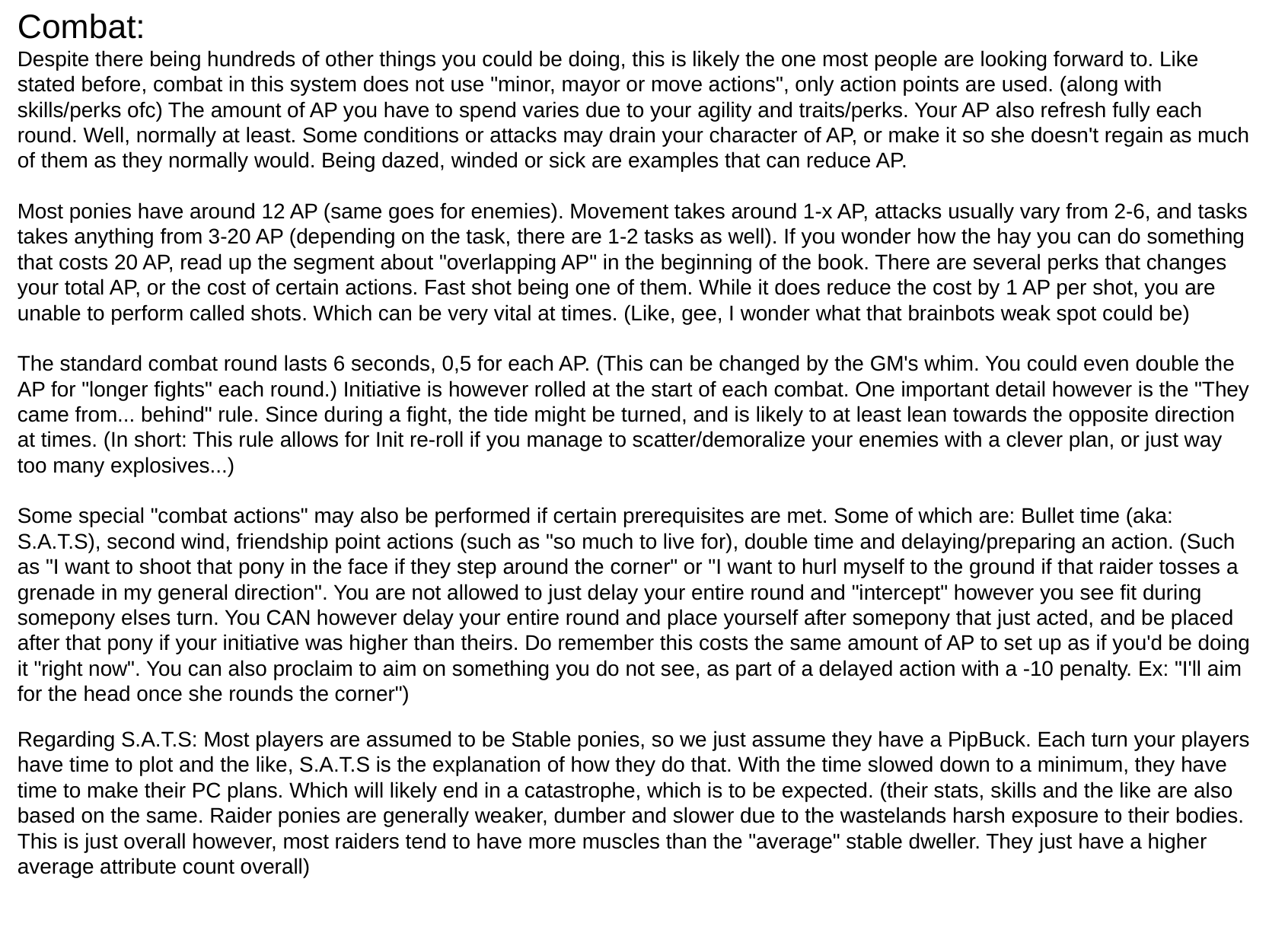

Combat:
Despite there being hundreds of other things you could be doing, this is likely the one most people are looking forward to. Like stated before, combat in this system does not use "minor, mayor or move actions", only action points are used. (along with skills/perks ofc) The amount of AP you have to spend varies due to your agility and traits/perks. Your AP also refresh fully each round. Well, normally at least. Some conditions or attacks may drain your character of AP, or make it so she doesn't regain as much of them as they normally would. Being dazed, winded or sick are examples that can reduce AP.

Most ponies have around 12 AP (same goes for enemies). Movement takes around 1-x AP, attacks usually vary from 2-6, and tasks takes anything from 3-20 AP (depending on the task, there are 1-2 tasks as well). If you wonder how the hay you can do something that costs 20 AP, read up the segment about "overlapping AP" in the beginning of the book. There are several perks that changes your total AP, or the cost of certain actions. Fast shot being one of them. While it does reduce the cost by 1 AP per shot, you are unable to perform called shots. Which can be very vital at times. (Like, gee, I wonder what that brainbots weak spot could be)

The standard combat round lasts 6 seconds, 0,5 for each AP. (This can be changed by the GM's whim. You could even double the AP for "longer fights" each round.) Initiative is however rolled at the start of each combat. One important detail however is the "They came from... behind" rule. Since during a fight, the tide might be turned, and is likely to at least lean towards the opposite direction at times. (In short: This rule allows for Init re-roll if you manage to scatter/demoralize your enemies with a clever plan, or just way too many explosives...)

Some special "combat actions" may also be performed if certain prerequisites are met. Some of which are: Bullet time (aka: S.A.T.S), second wind, friendship point actions (such as "so much to live for), double time and delaying/preparing an action. (Such as "I want to shoot that pony in the face if they step around the corner" or "I want to hurl myself to the ground if that raider tosses a grenade in my general direction". You are not allowed to just delay your entire round and "intercept" however you see fit during somepony elses turn. You CAN however delay your entire round and place yourself after somepony that just acted, and be placed after that pony if your initiative was higher than theirs. Do remember this costs the same amount of AP to set up as if you'd be doing it "right now". You can also proclaim to aim on something you do not see, as part of a delayed action with a -10 penalty. Ex: "I'll aim for the head once she rounds the corner")

Regarding S.A.T.S: Most players are assumed to be Stable ponies, so we just assume they have a PipBuck. Each turn your players have time to plot and the like, S.A.T.S is the explanation of how they do that. With the time slowed down to a minimum, they have time to make their PC plans. Which will likely end in a catastrophe, which is to be expected. (their stats, skills and the like are also based on the same. Raider ponies are generally weaker, dumber and slower due to the wastelands harsh exposure to their bodies. This is just overall however, most raiders tend to have more muscles than the "average" stable dweller. They just have a higher average attribute count overall)